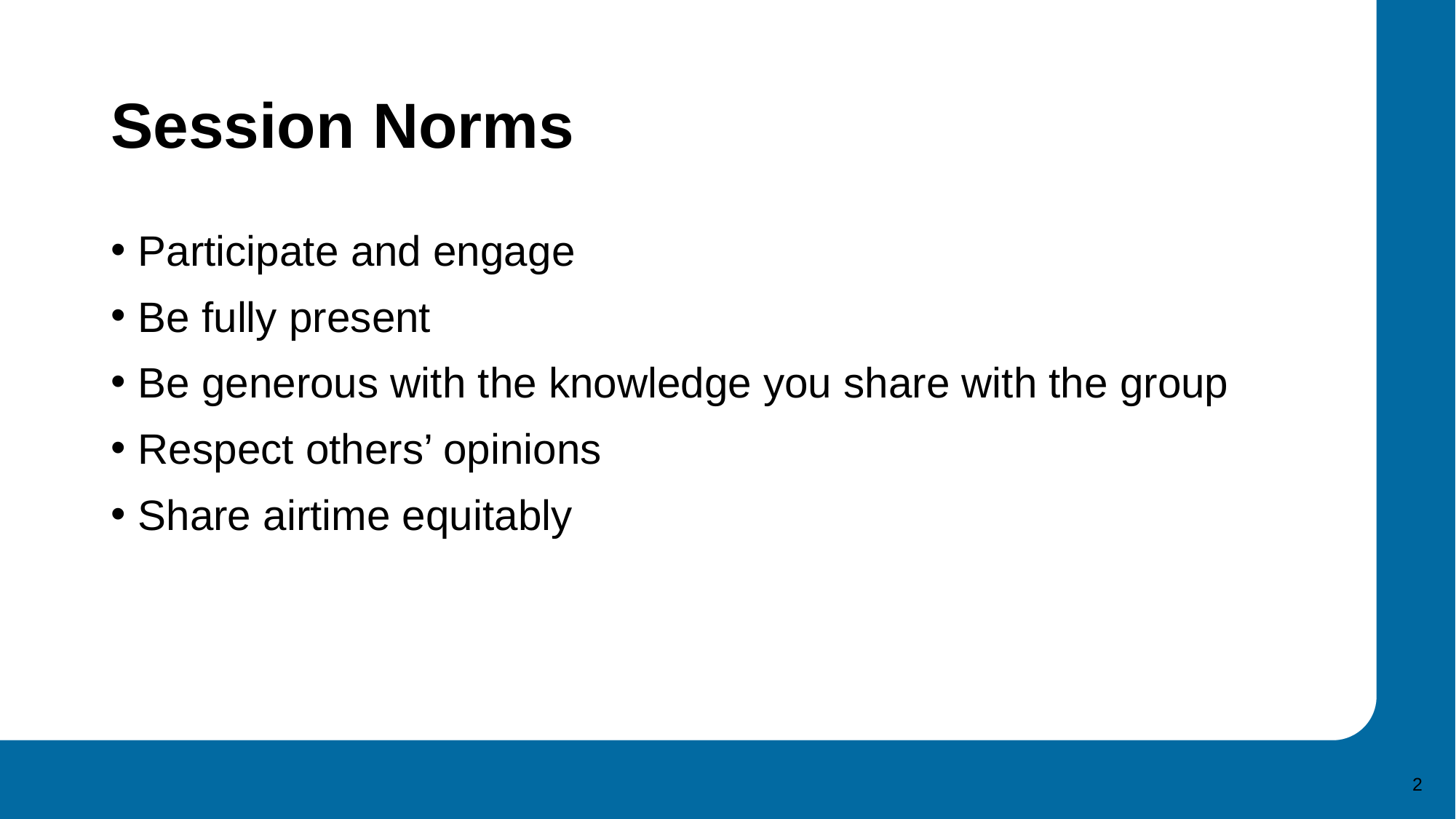

# Session Norms
Participate and engage
Be fully present
Be generous with the knowledge you share with the group
Respect others’ opinions
Share airtime equitably

2